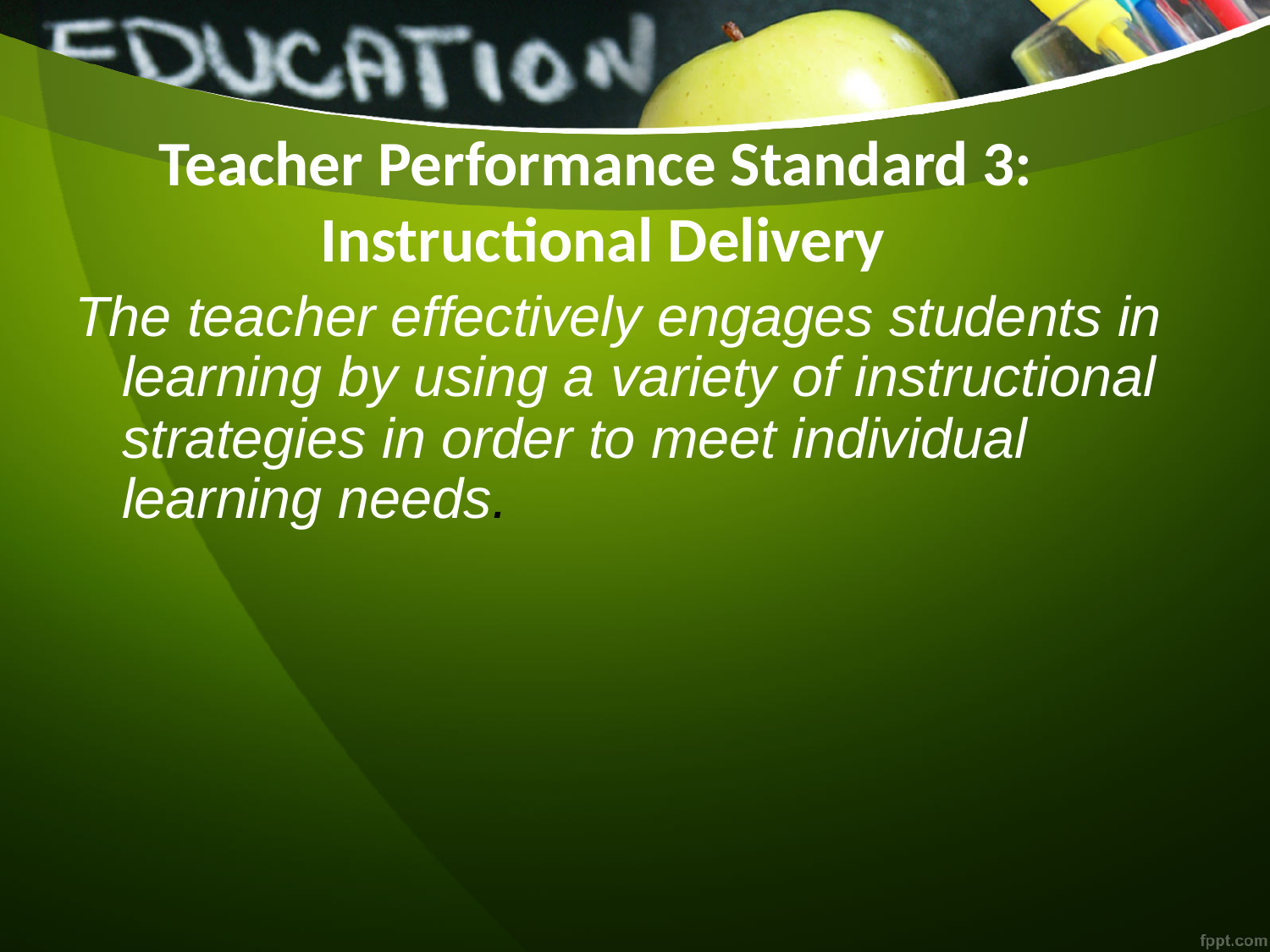

Teacher Performance Standard 3:  Instructional Delivery

The teacher effectively engages students in learning by using a variety of instructional strategies in order to meet individual learning needs.